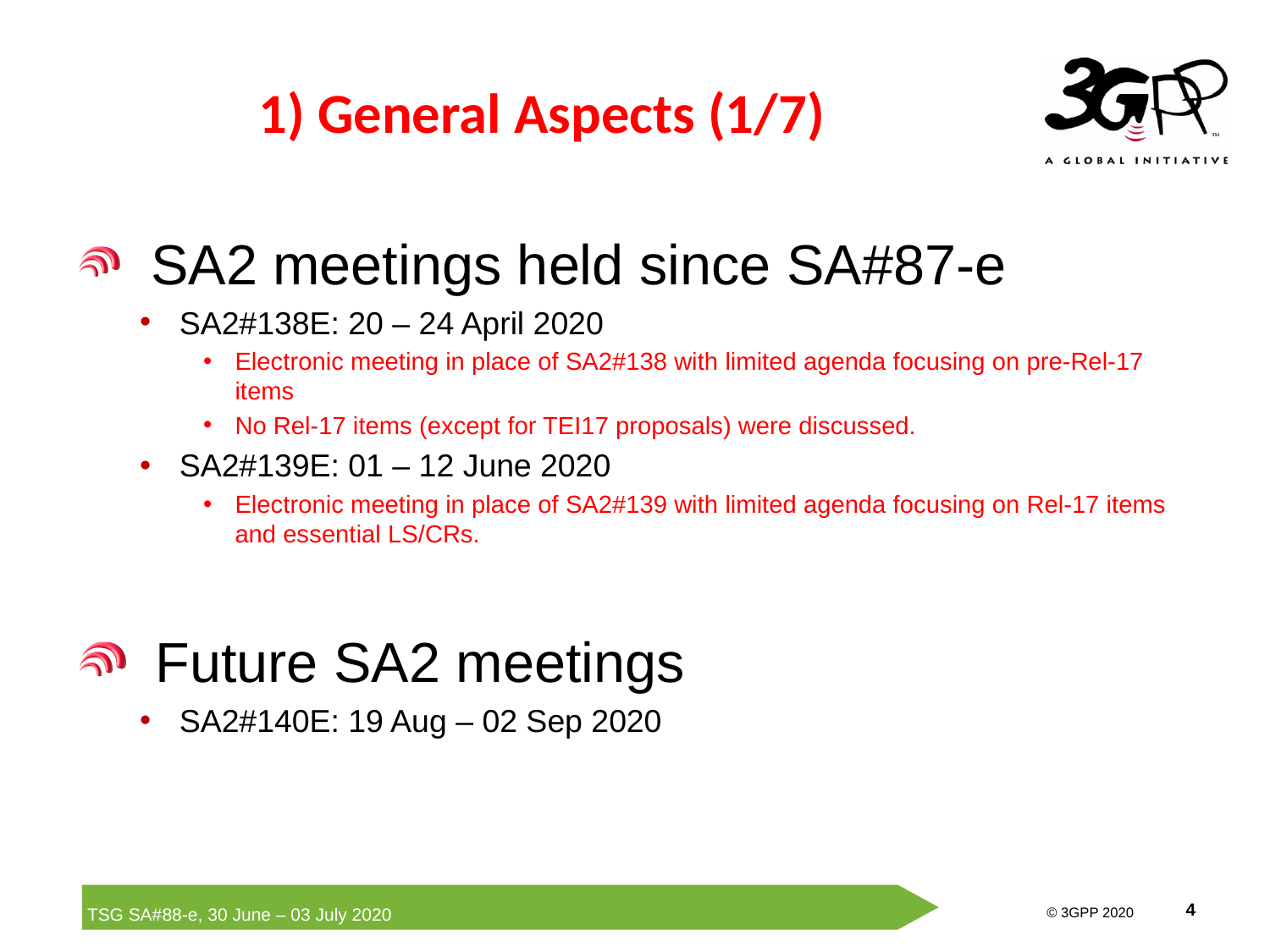

# 1) General Aspects (1/7)
 SA2 meetings held since SA#87-e
SA2#138E: 20 – 24 April 2020
Electronic meeting in place of SA2#138 with limited agenda focusing on pre-Rel-17 items
No Rel-17 items (except for TEI17 proposals) were discussed.
SA2#139E: 01 – 12 June 2020
Electronic meeting in place of SA2#139 with limited agenda focusing on Rel-17 items and essential LS/CRs.

 Future SA2 meetings
SA2#140E: 19 Aug – 02 Sep 2020